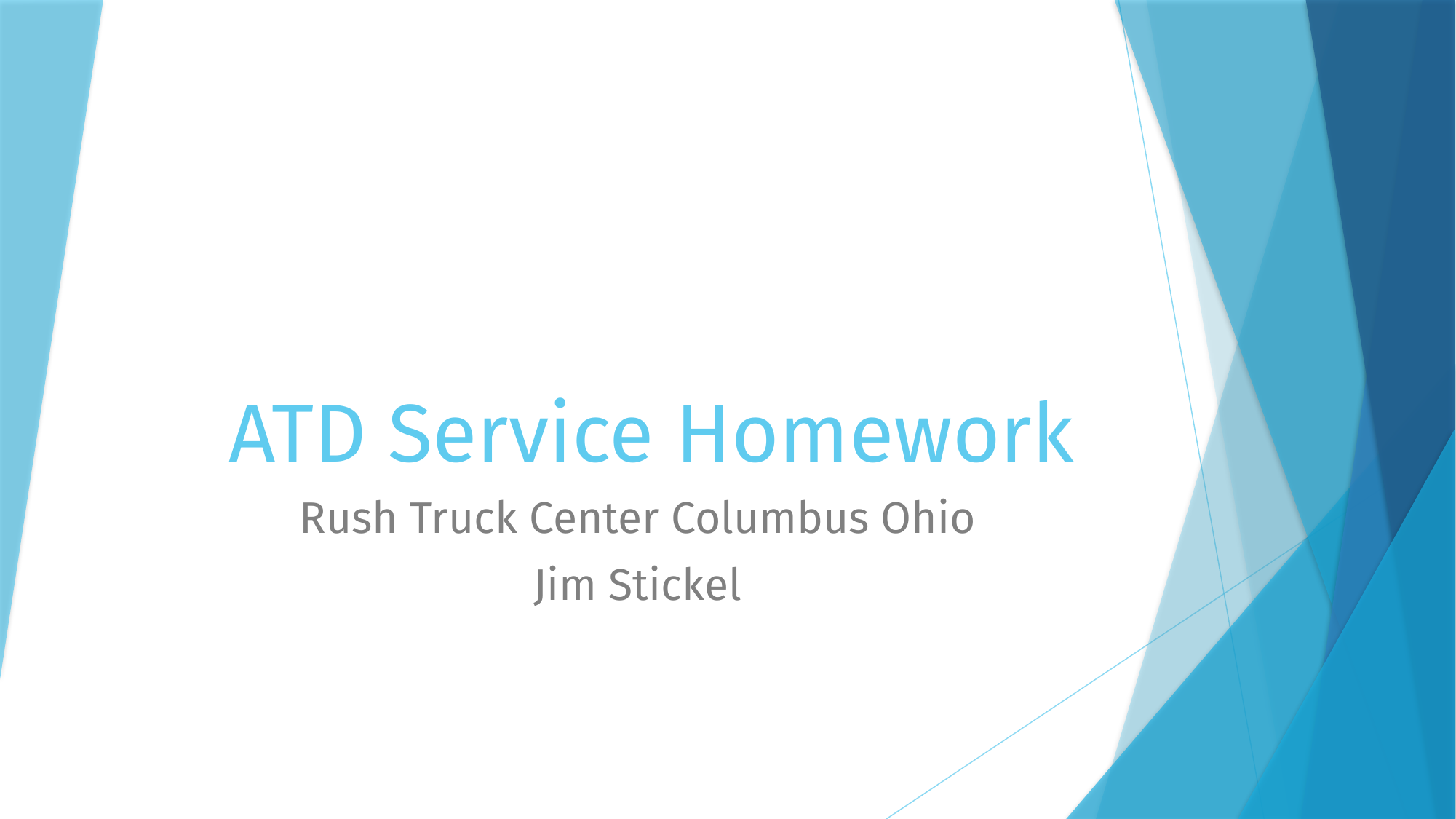

# ATD Service Homework
Rush Truck Center Columbus Ohio
Jim Stickel